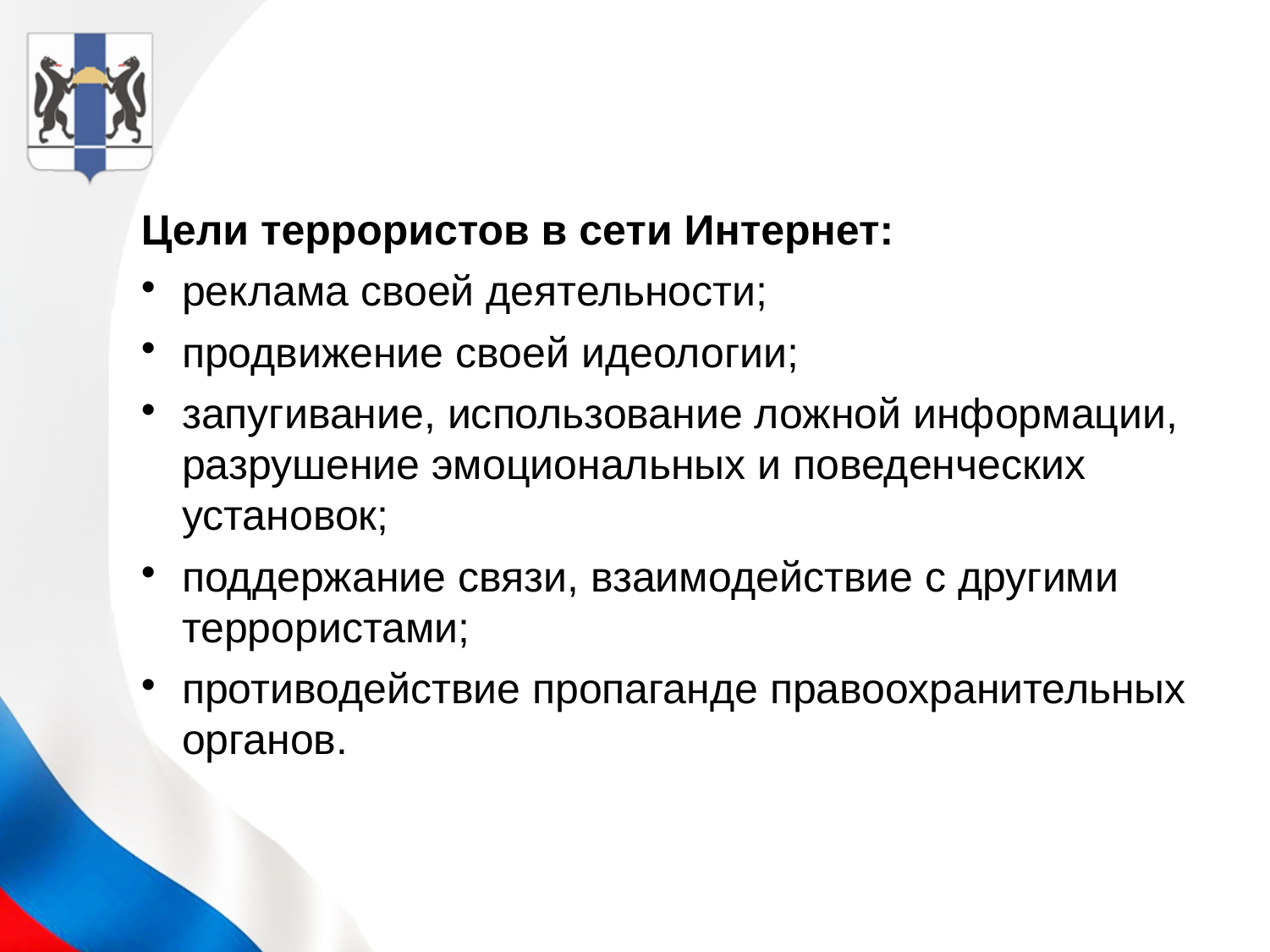

Цели террористов в сети Интернет:
реклама своей деятельности;
продвижение своей идеологии;
запугивание, использование ложной информации, разрушение эмоциональных и поведенческих установок;
поддержание связи, взаимодействие с другими террористами;
противодействие пропаганде правоохранительных органов.